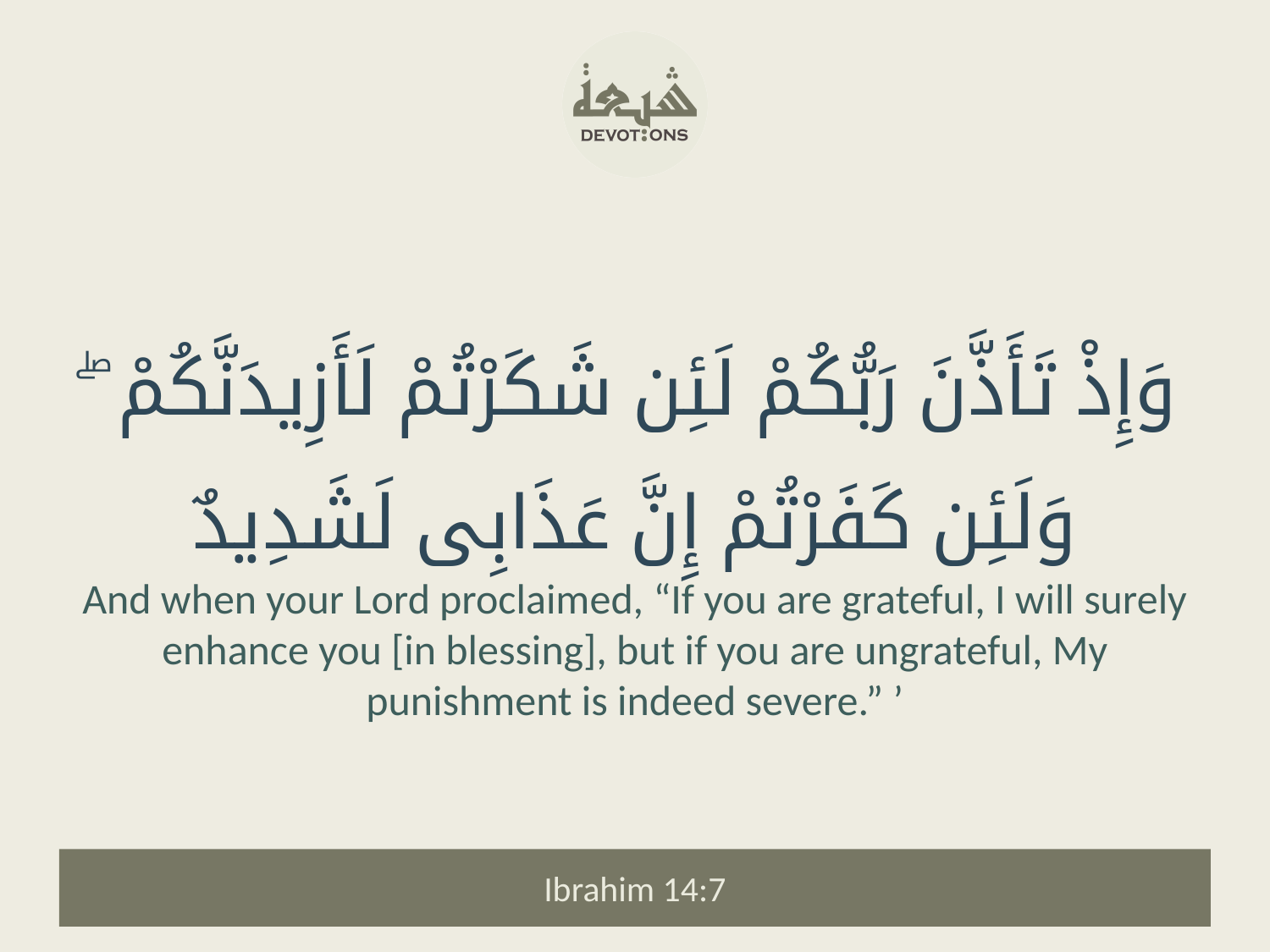

وَإِذْ تَأَذَّنَ رَبُّكُمْ لَئِن شَكَرْتُمْ لَأَزِيدَنَّكُمْ ۖ وَلَئِن كَفَرْتُمْ إِنَّ عَذَابِى لَشَدِيدٌ
And when your Lord proclaimed, “If you are grateful, I will surely enhance you [in blessing], but if you are ungrateful, My punishment is indeed severe.” ’
Ibrahim 14:7